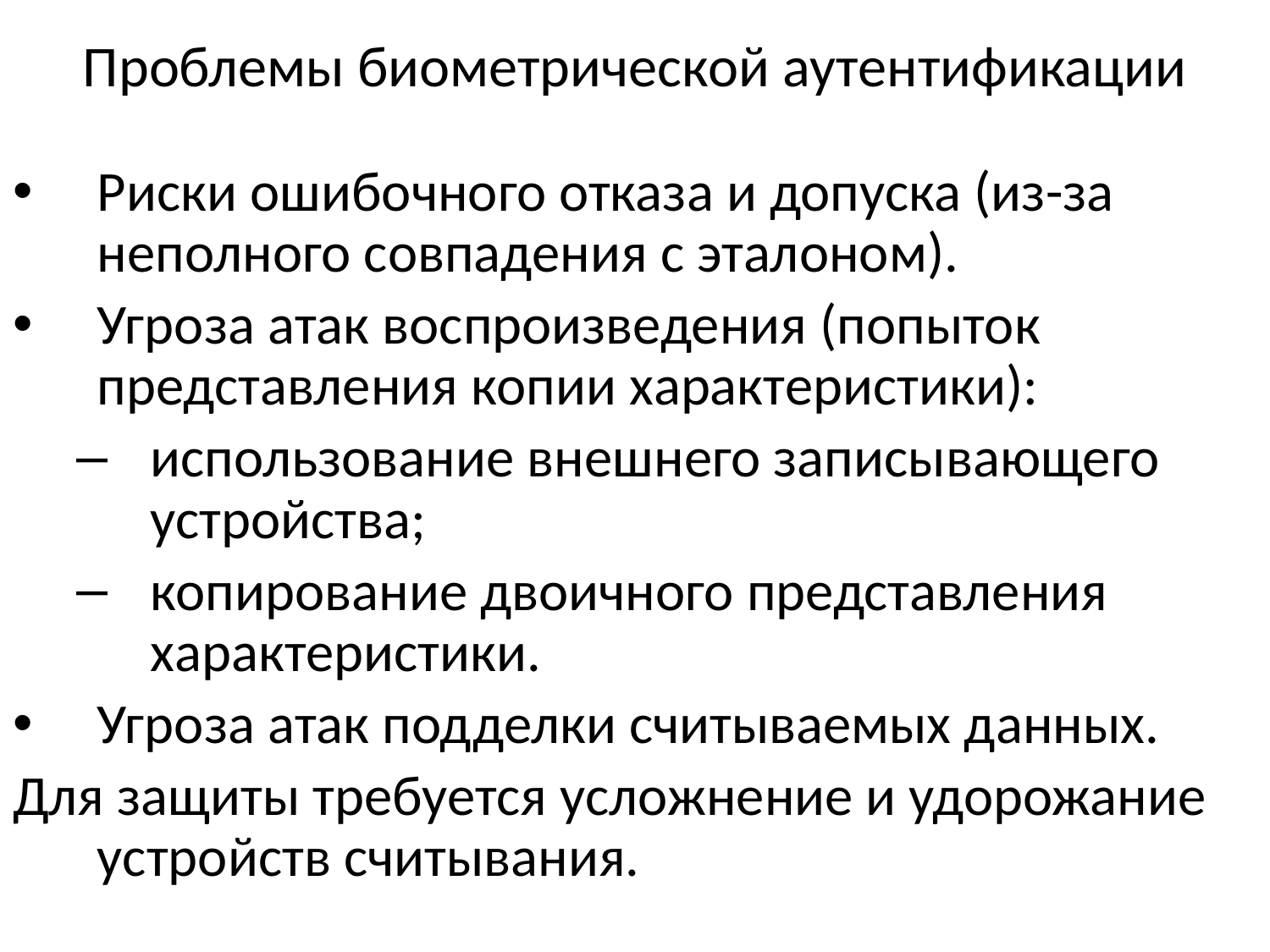

# Проблемы биометрической аутентификации
Риски ошибочного отказа и допуска (из-за неполного совпадения с эталоном).
Угроза атак воспроизведения (попыток представления копии характеристики):
использование внешнего записывающего устройства;
копирование двоичного представления характеристики.
Угроза атак подделки считываемых данных.
Для защиты требуется усложнение и удорожание устройств считывания.